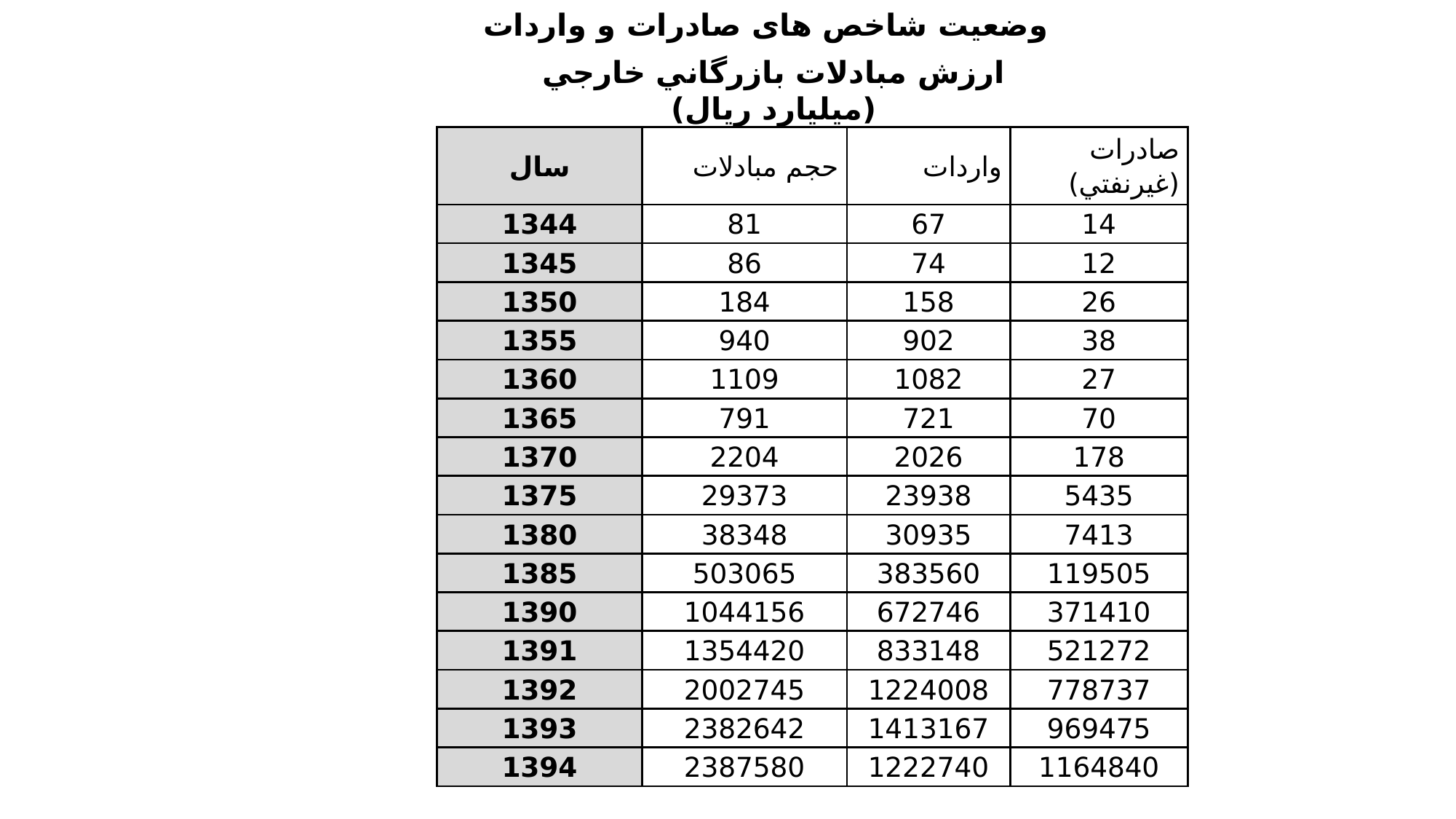

وضعیت شاخص های صادرات و واردات
ارزش مبادلات بازرگاني خارجي (میلیارد ریال)
| سال | حجم مبادلات | واردات | صادرات (غيرنفتي) |
| --- | --- | --- | --- |
| 1344 | 81 | 67 | 14 |
| 1345 | 86 | 74 | 12 |
| 1350 | 184 | 158 | 26 |
| 1355 | 940 | 902 | 38 |
| 1360 | 1109 | 1082 | 27 |
| 1365 | 791 | 721 | 70 |
| 1370 | 2204 | 2026 | 178 |
| 1375 | 29373 | 23938 | 5435 |
| 1380 | 38348 | 30935 | 7413 |
| 1385 | 503065 | 383560 | 119505 |
| 1390 | 1044156 | 672746 | 371410 |
| 1391 | 1354420 | 833148 | 521272 |
| 1392 | 2002745 | 1224008 | 778737 |
| 1393 | 2382642 | 1413167 | 969475 |
| 1394 | 2387580 | 1222740 | 1164840 |